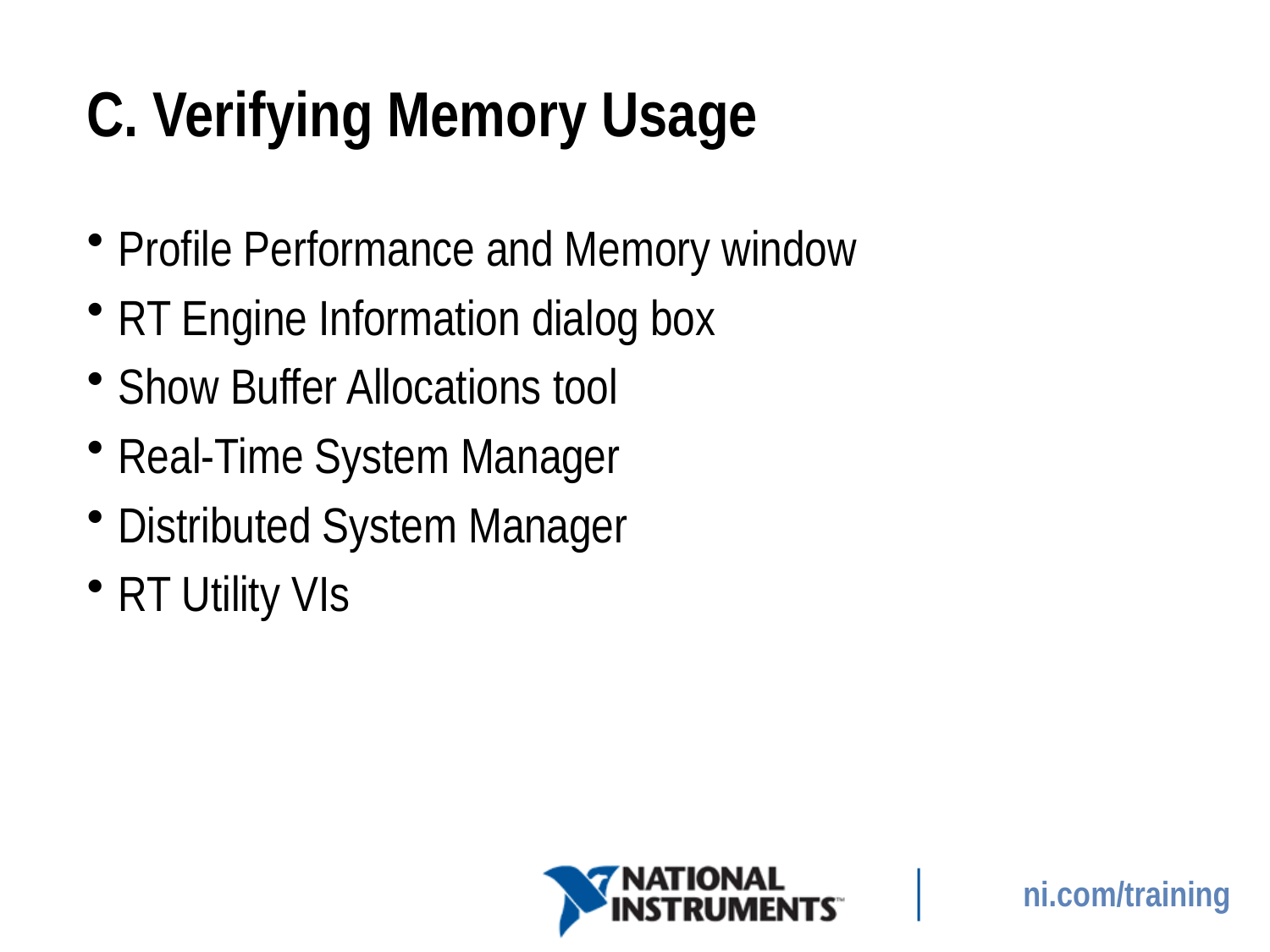

# C. Verifying Memory Usage
Profile Performance and Memory window
RT Engine Information dialog box
Show Buffer Allocations tool
Real-Time System Manager
Distributed System Manager
RT Utility VIs